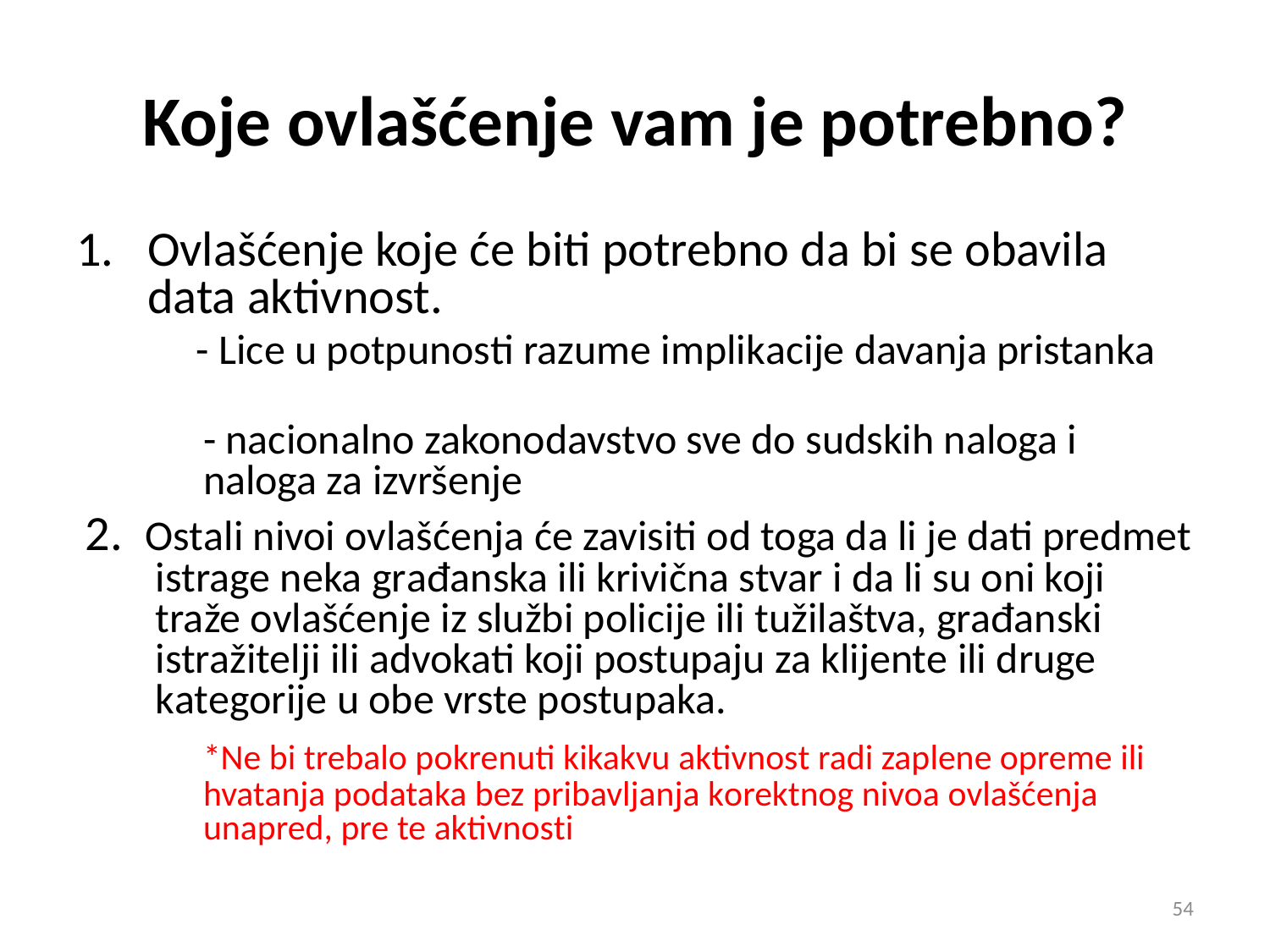

# Koje ovlašćenje vam je potrebno?
Ovlašćenje koje će biti potrebno da bi se obavila data aktivnost.
- Lice u potpunosti razume implikacije davanja pristanka
	- nacionalno zakonodavstvo sve do sudskih naloga i naloga za izvršenje
2.  Ostali nivoi ovlašćenja će zavisiti od toga da li je dati predmet istrage neka građanska ili krivična stvar i da li su oni koji traže ovlašćenje iz službi policije ili tužilaštva, građanski istražitelji ili advokati koji postupaju za klijente ili druge kategorije u obe vrste postupaka.
	*Ne bi trebalo pokrenuti kikakvu aktivnost radi zaplene opreme ili hvatanja podataka bez pribavljanja korektnog nivoa ovlašćenja unapred, pre te aktivnosti
54